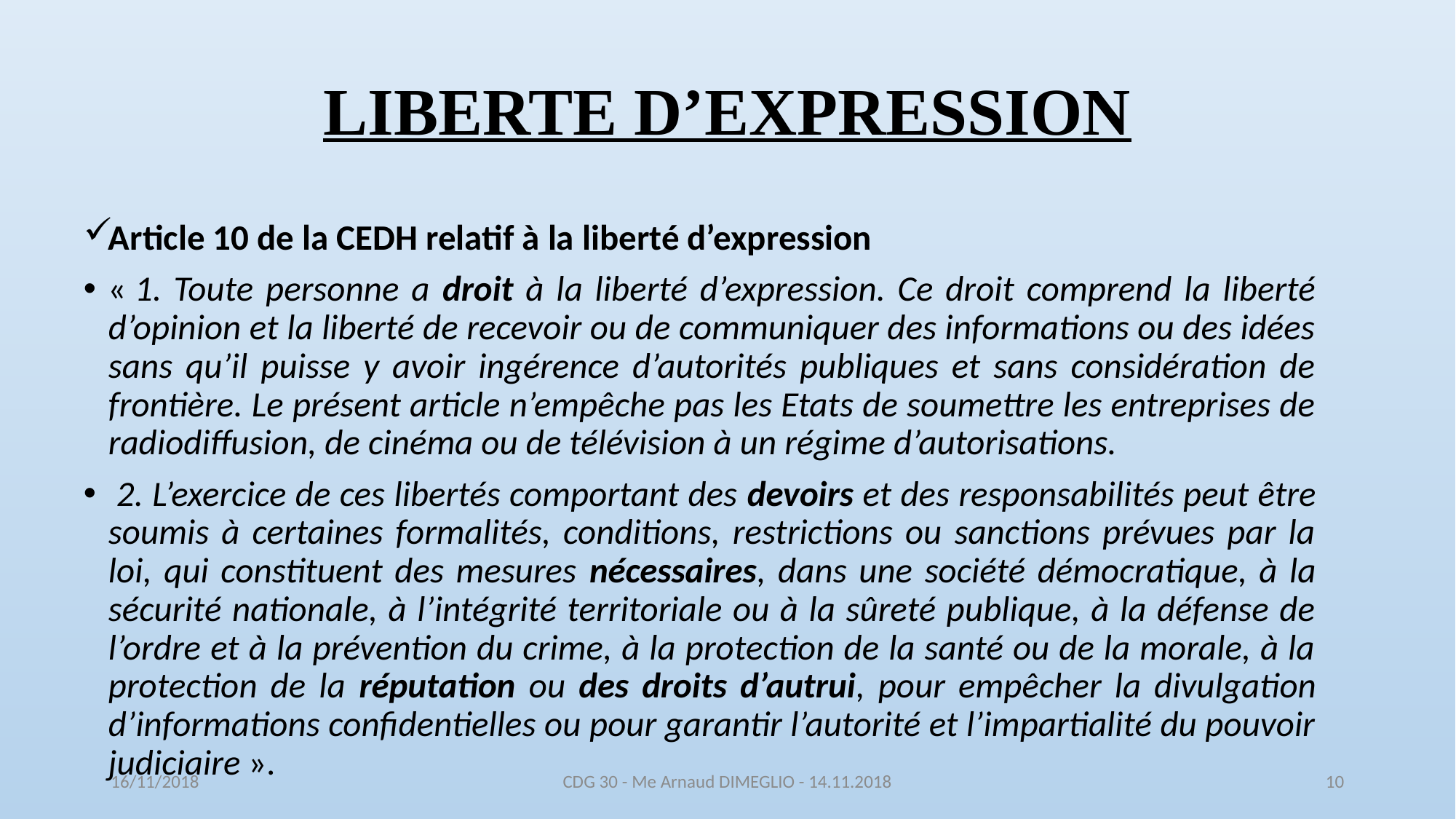

# LIBERTE D’EXPRESSION

Article 10 de la CEDH relatif à la liberté d’expression
« 1. Toute personne a droit à la liberté d’expression. Ce droit comprend la liberté d’opinion et la liberté de recevoir ou de communiquer des informations ou des idées sans qu’il puisse y avoir ingérence d’autorités publiques et sans considération de frontière. Le présent article n’empêche pas les Etats de soumettre les entreprises de radiodiffusion, de cinéma ou de télévision à un régime d’autorisations.
 2. L’exercice de ces libertés comportant des devoirs et des responsabilités peut être soumis à certaines formalités, conditions, restrictions ou sanctions prévues par la loi, qui constituent des mesures nécessaires, dans une société démocratique, à la sécurité nationale, à l’intégrité territoriale ou à la sûreté publique, à la défense de l’ordre et à la prévention du crime, à la protection de la santé ou de la morale, à la protection de la réputation ou des droits d’autrui, pour empêcher la divulgation d’informations confidentielles ou pour garantir l’autorité et l’impartialité du pouvoir judiciaire ».

16/11/2018
CDG 30 - Me Arnaud DIMEGLIO - 14.11.2018
10